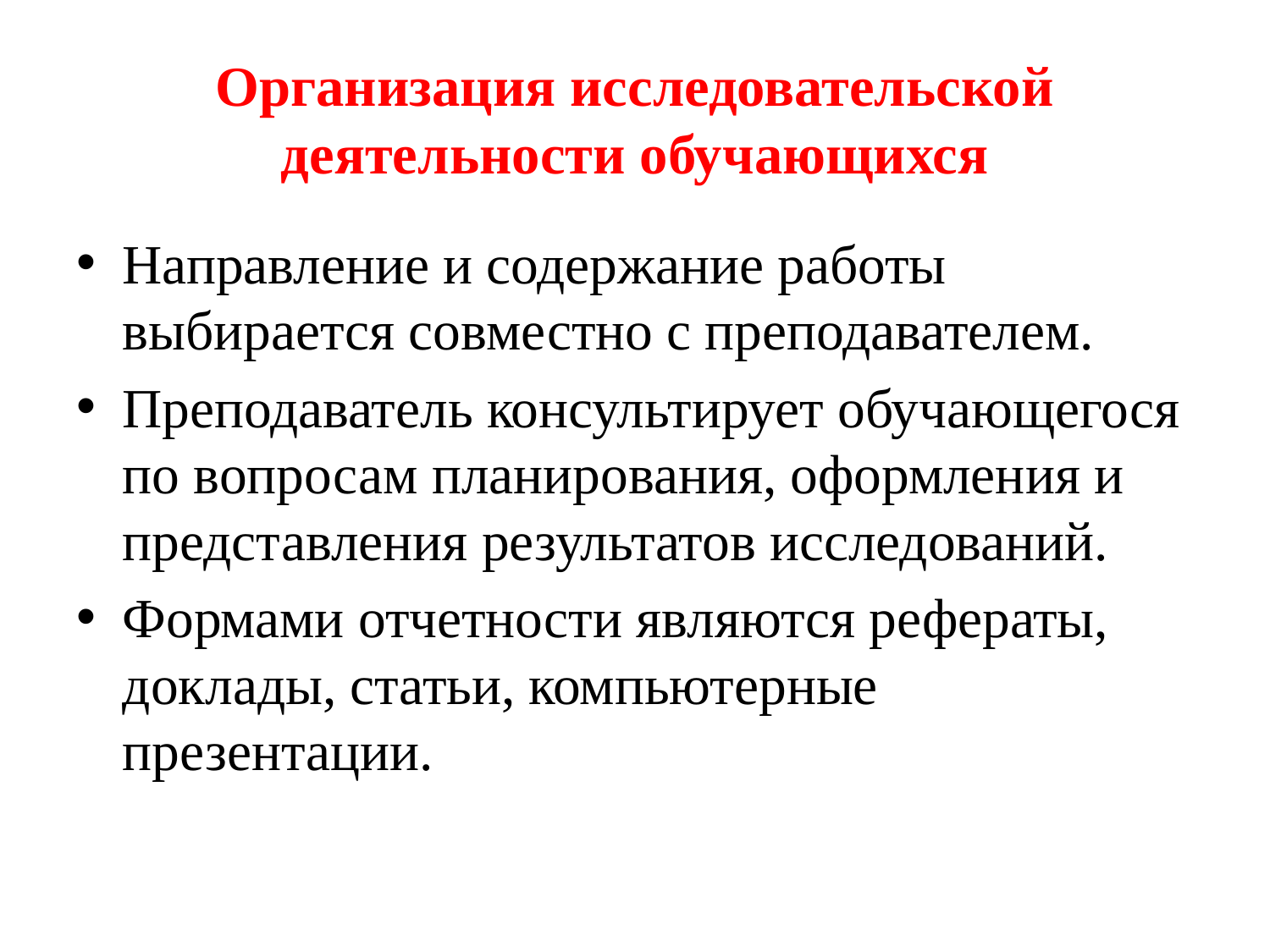

# Организация исследовательской деятельности обучающихся
Направление и содержание работы выбирается совместно с преподавателем.
Преподаватель консультирует обучающегося по вопросам планирования, оформления и представления результатов исследований.
Формами отчетности являются рефераты, доклады, статьи, компьютерные презентации.